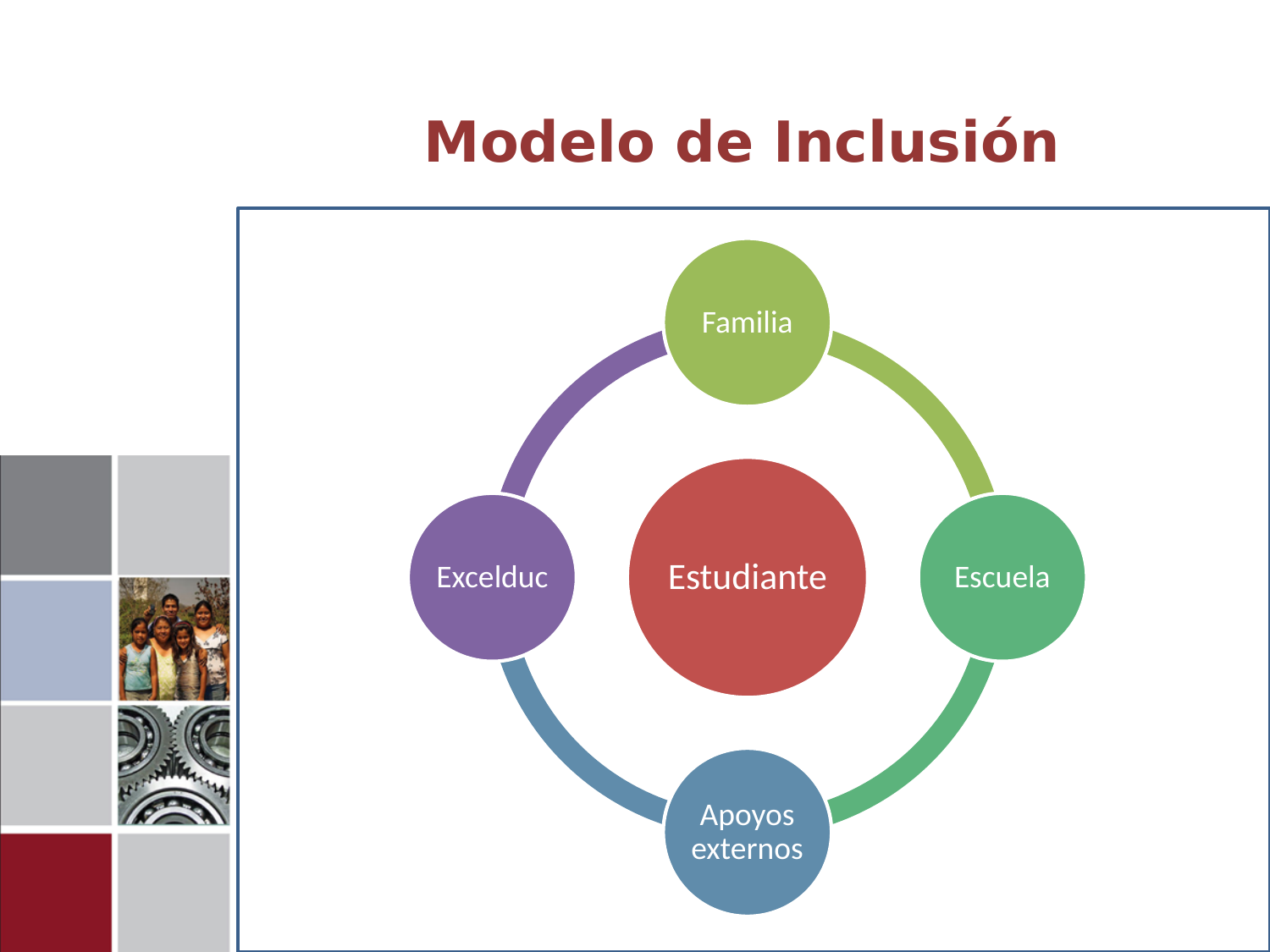

Modelo de Inclusión
Estudiante
Familia
Escuela
Apoyos externos
Excelduc